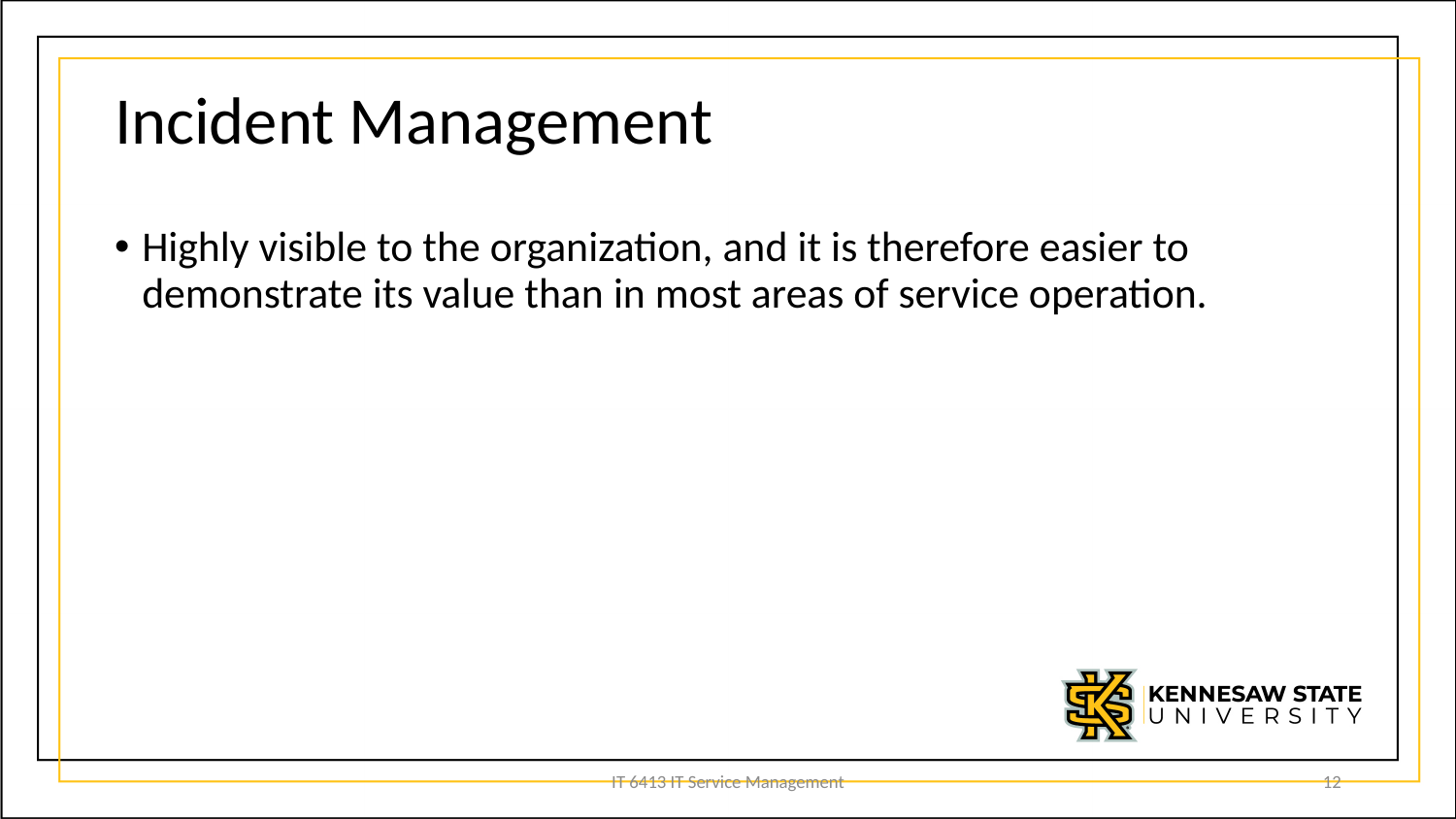

# Incident Management
Highly visible to the organization, and it is therefore easier to demonstrate its value than in most areas of service operation.
IT 6413 IT Service Management
12